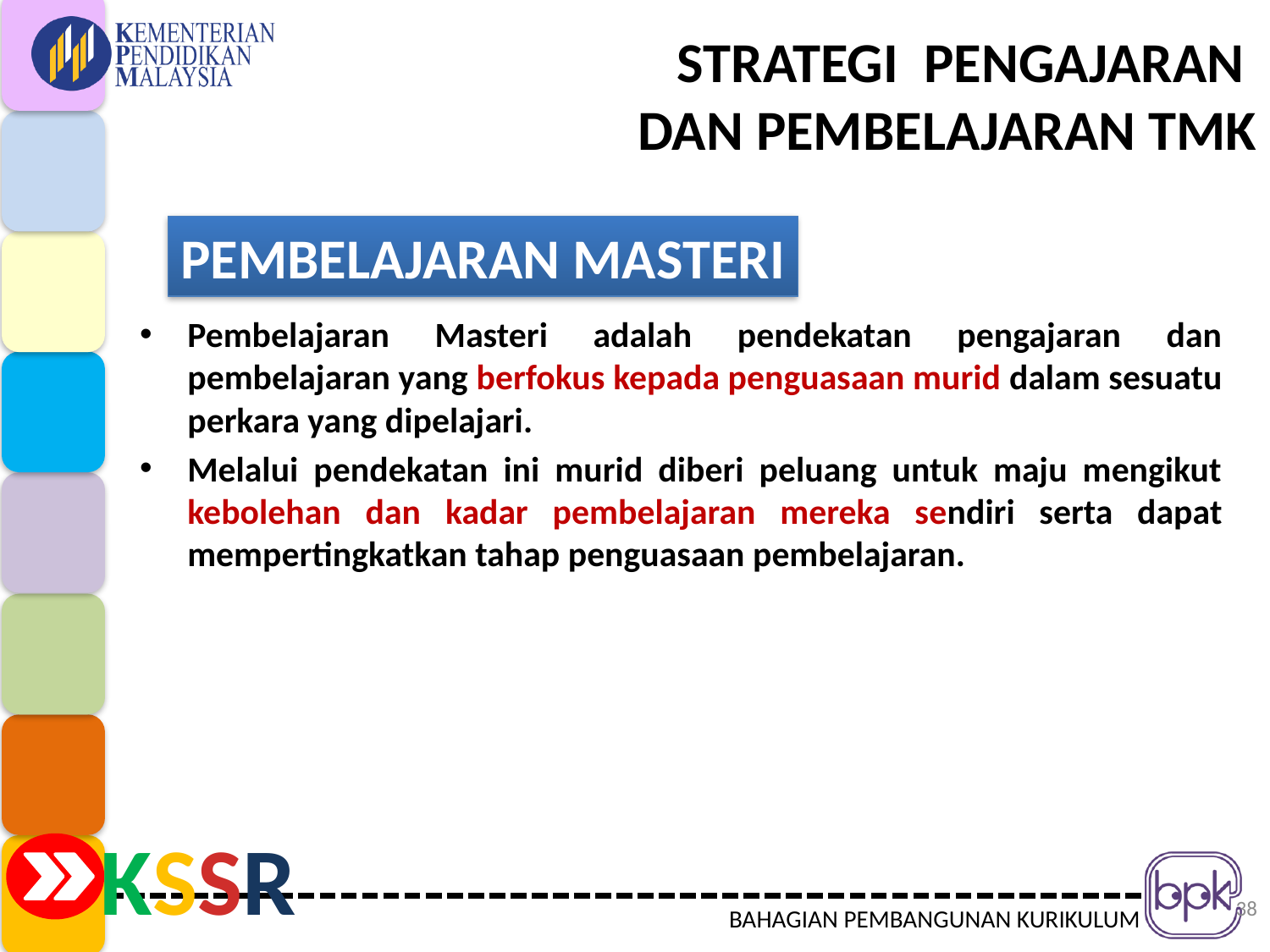

#
STRATEGI  PENGAJARAN
DAN PEMBELAJARAN TMK
PEMBELAJARAN MASTERI
Pembelajaran Masteri adalah pendekatan pengajaran dan pembelajaran yang berfokus kepada penguasaan murid dalam sesuatu perkara yang dipelajari.
Melalui pendekatan ini murid diberi peluang untuk maju mengikut kebolehan dan kadar pembelajaran mereka sendiri serta dapat mempertingkatkan tahap penguasaan pembelajaran.
38